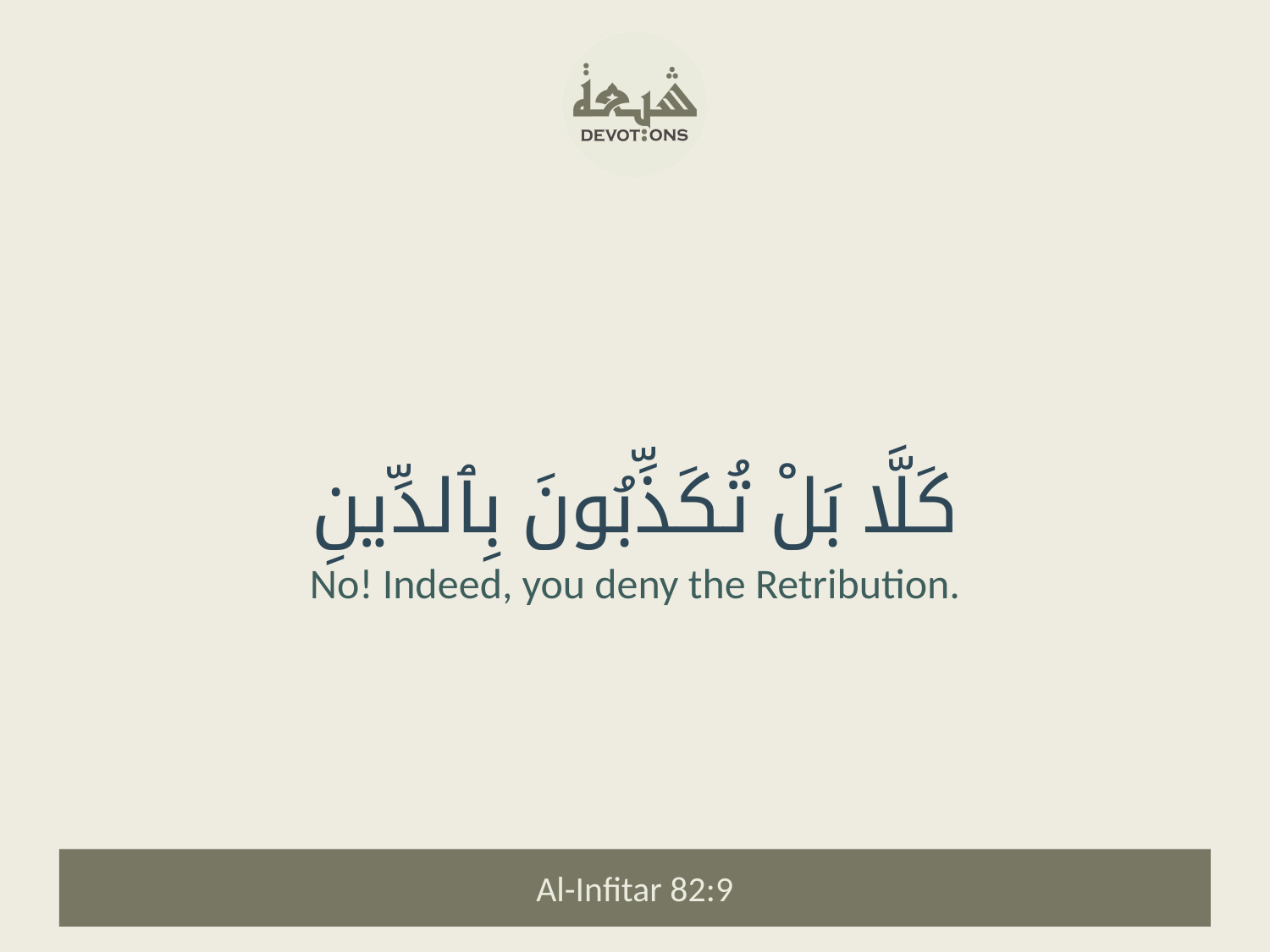

كَلَّا بَلْ تُكَذِّبُونَ بِٱلدِّينِ
No! Indeed, you deny the Retribution.
Al-Infitar 82:9